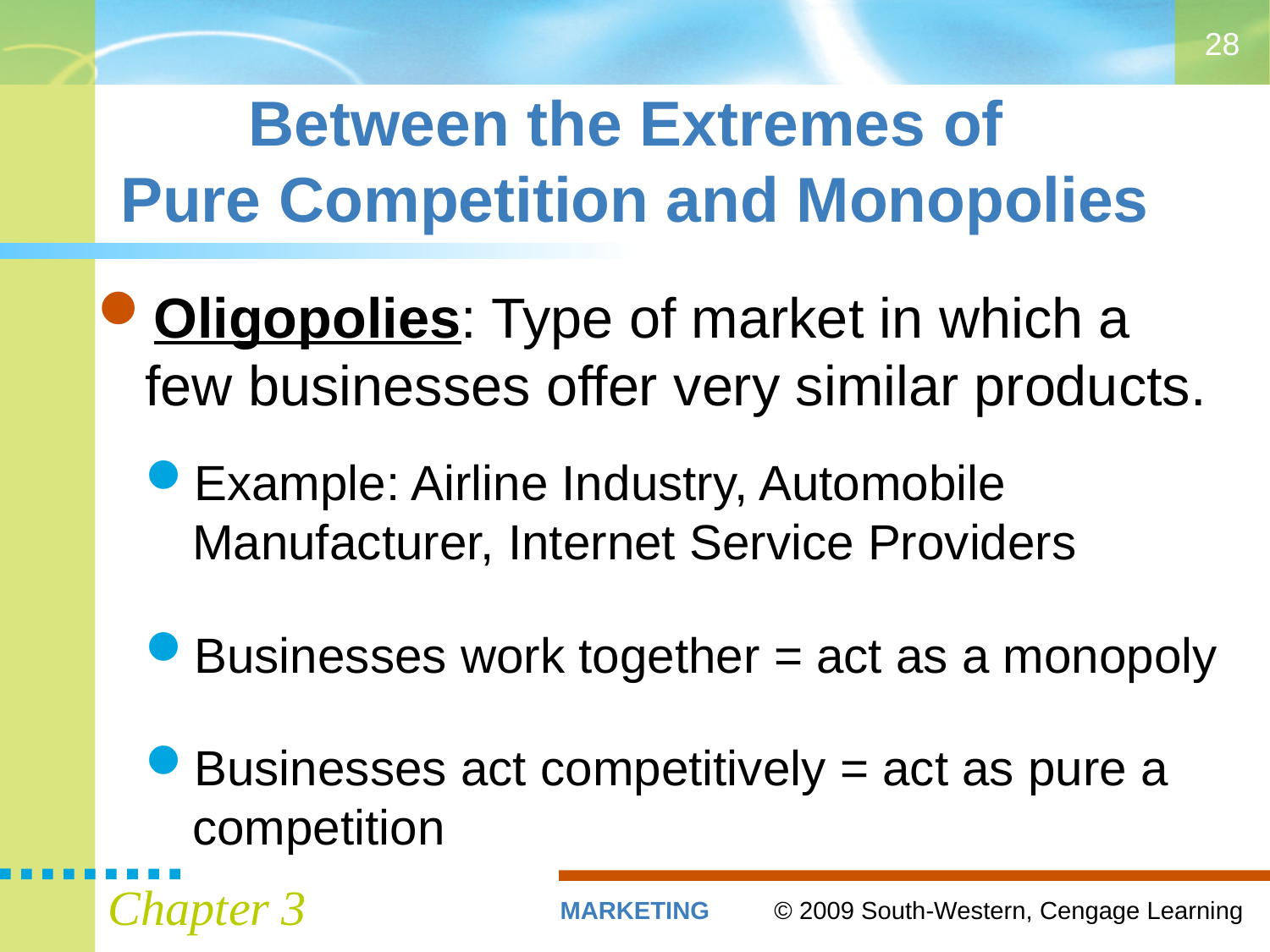

28
# Between the Extremes of Pure Competition and Monopolies
Oligopolies: Type of market in which a few businesses offer very similar products.

Example: Airline Industry, Automobile Manufacturer, Internet Service Providers

Businesses work together = act as a monopoly

Businesses act competitively = act as pure a competition
Chapter 3